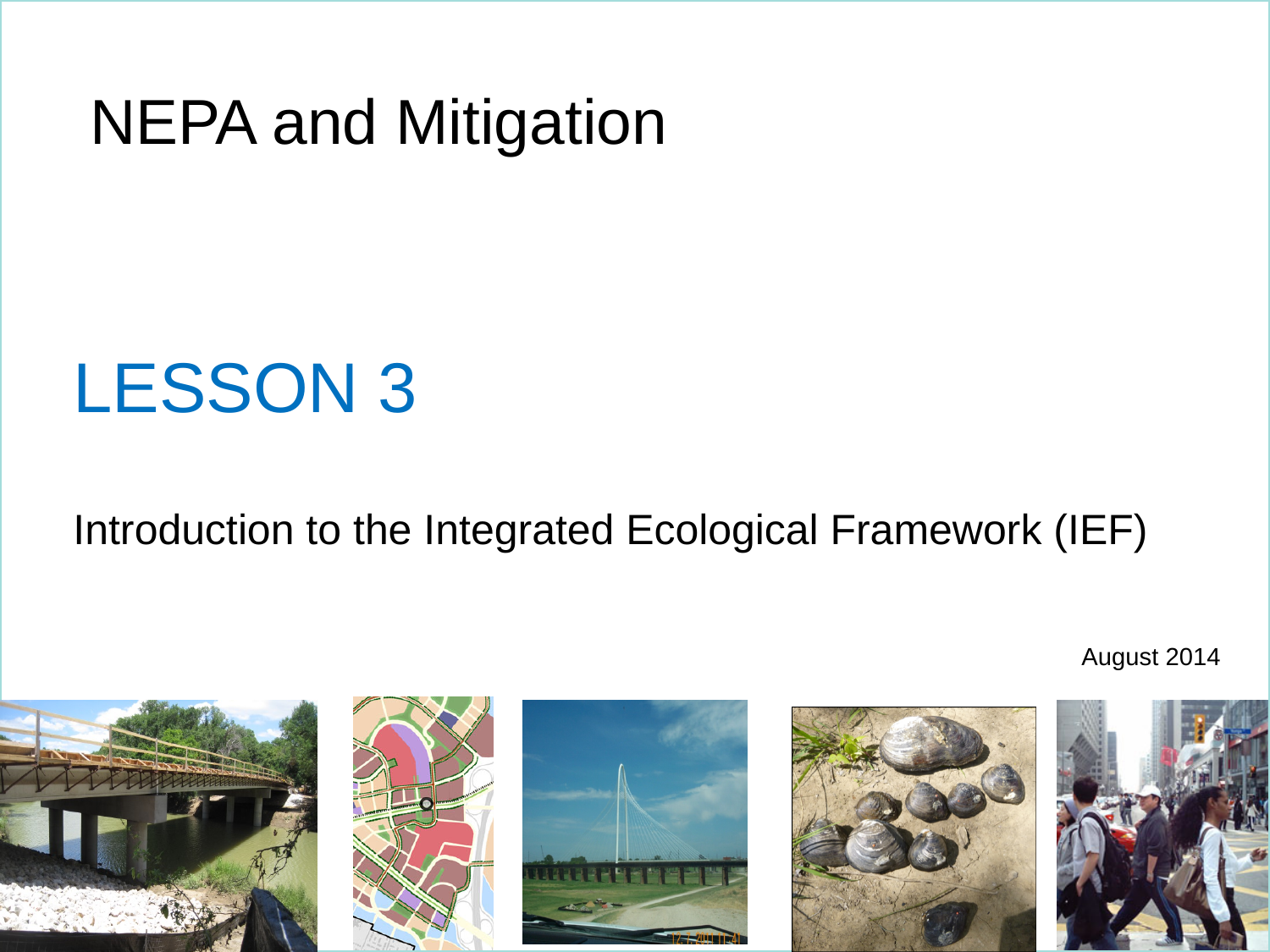

NEPA and Mitigation

# LESSON 3 Introduction to the Integrated Ecological Framework (IEF)
August 2014